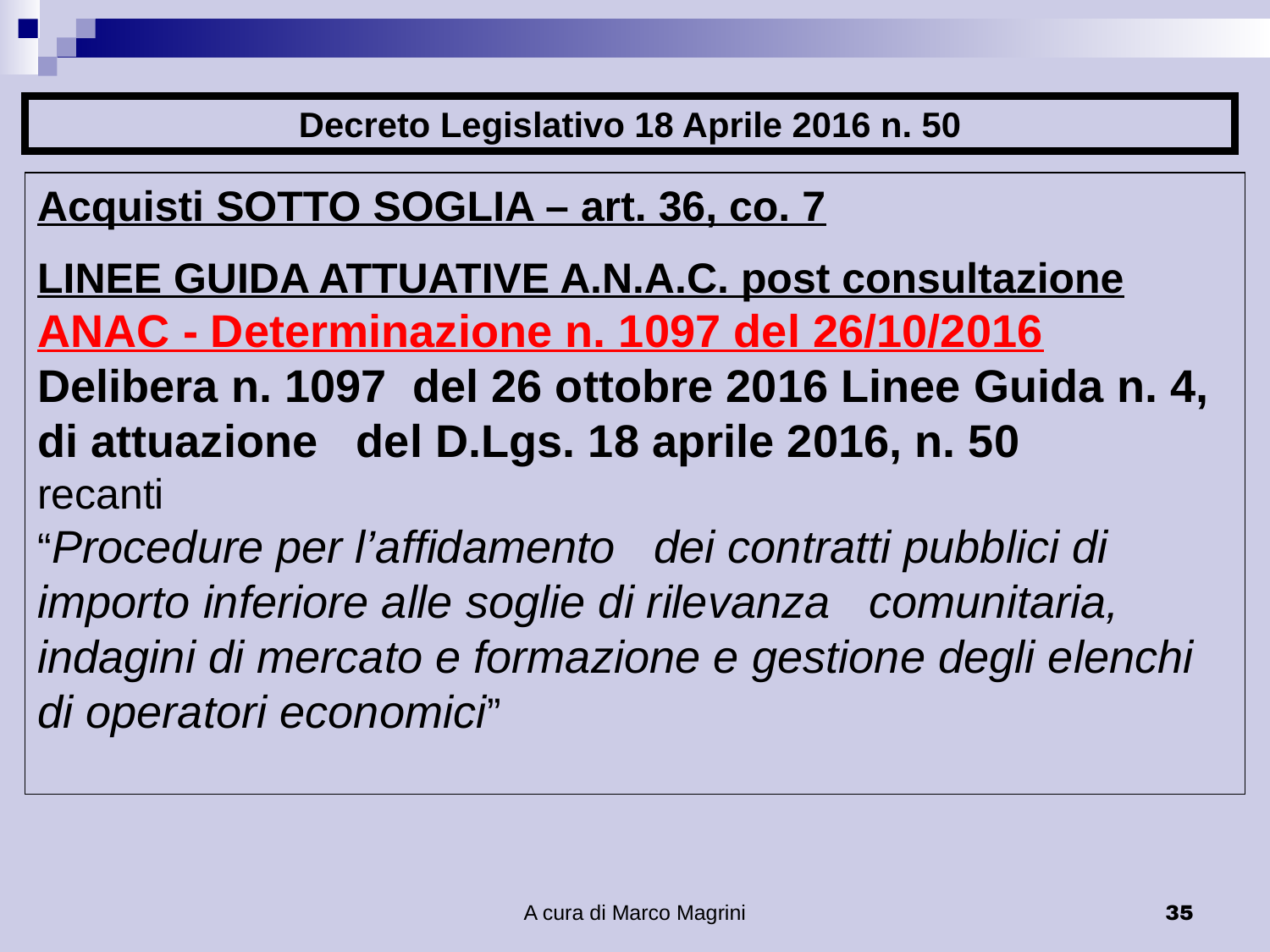

Decreto Legislativo 18 Aprile 2016 n. 50
Acquisti SOTTO SOGLIA – art. 36, co. 7

LINEE GUIDA ATTUATIVE A.N.A.C. post consultazione
ANAC - Determinazione n. 1097 del 26/10/2016
Delibera n. 1097  del 26 ottobre 2016 Linee Guida n. 4, di attuazione   del D.Lgs. 18 aprile 2016, n. 50
recanti
“Procedure per l’affidamento   dei contratti pubblici di importo inferiore alle soglie di rilevanza   comunitaria, indagini di mercato e formazione e gestione degli elenchi   di operatori economici”

A cura di Marco Magrini
35